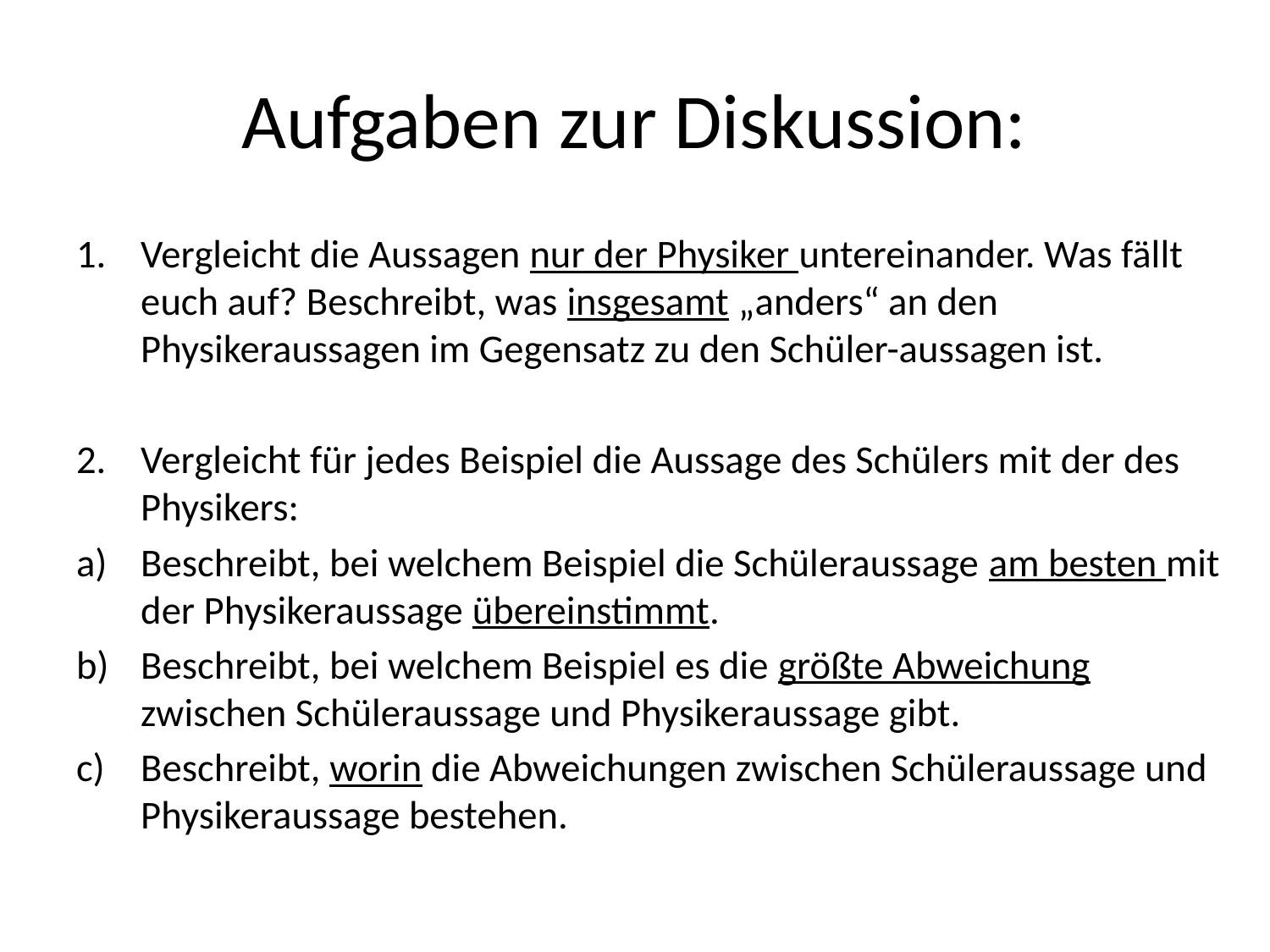

# Aufgaben zur Diskussion:
Vergleicht die Aussagen nur der Physiker untereinander. Was fällt euch auf? Beschreibt, was insgesamt „anders“ an den Physikeraussagen im Gegensatz zu den Schüler-aussagen ist.

Vergleicht für jedes Beispiel die Aussage des Schülers mit der des Physikers:
Beschreibt, bei welchem Beispiel die Schüleraussage am besten mit der Physikeraussage übereinstimmt.
Beschreibt, bei welchem Beispiel es die größte Abweichung zwischen Schüleraussage und Physikeraussage gibt.
Beschreibt, worin die Abweichungen zwischen Schüleraussage und Physikeraussage bestehen.